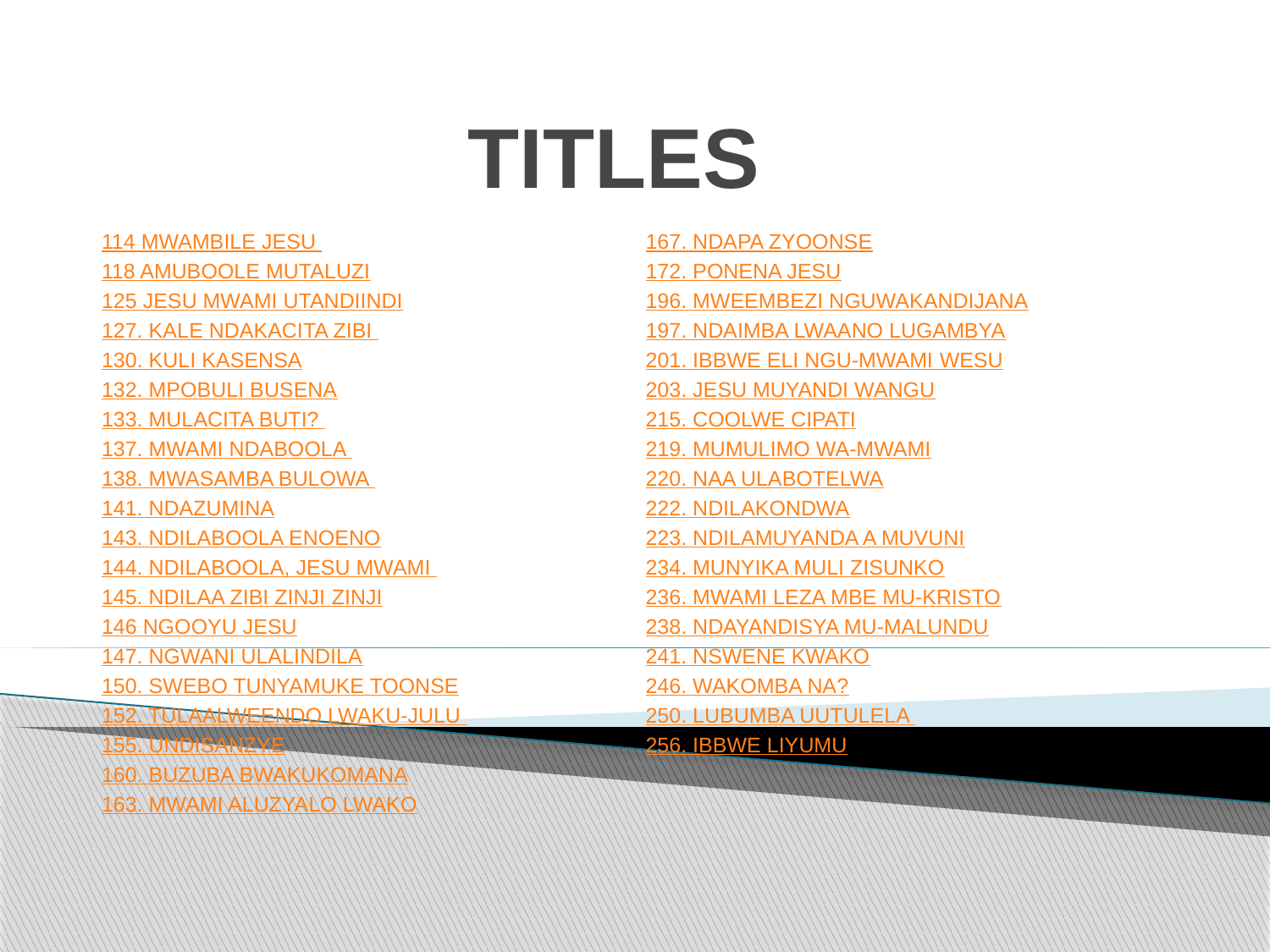

# TITLES
114 MWAMBILE JESU
118 AMUBOOLE MUTALUZI
125 JESU MWAMI UTANDIINDI
127. KALE NDAKACITA ZIBI
130. KULI KASENSA
132. MPOBULI BUSENA
133. MULACITA BUTI?
137. MWAMI NDABOOLA
138. MWASAMBA BULOWA
141. NDAZUMINA
143. NDILABOOLA ENOENO
144. NDILABOOLA, JESU MWAMI
145. NDILAA ZIBI ZINJI ZINJI
146 NGOOYU JESU
147. NGWANI ULALINDILA
150. SWEBO TUNYAMUKE TOONSE
152. TULAALWEENDO LWAKU-JULU
155. UNDISANZYE
160. BUZUBA BWAKUKOMANA
163. MWAMI ALUZYALO LWAKO
167. NDAPA ZYOONSE
172. PONENA JESU
196. MWEEMBEZI NGUWAKANDIJANA
197. NDAIMBA LWAANO LUGAMBYA
201. IBBWE ELI NGU-MWAMI WESU
203. JESU MUYANDI WANGU
215. COOLWE CIPATI
219. MUMULIMO WA-MWAMI
220. NAA ULABOTELWA
222. NDILAKONDWA
223. NDILAMUYANDA A MUVUNI
234. MUNYIKA MULI ZISUNKO
236. MWAMI LEZA MBE MU-KRISTO
238. NDAYANDISYA MU-MALUNDU
241. NSWENE KWAKO
246. WAKOMBA NA?
250. LUBUMBA UUTULELA
256. IBBWE LIYUMU